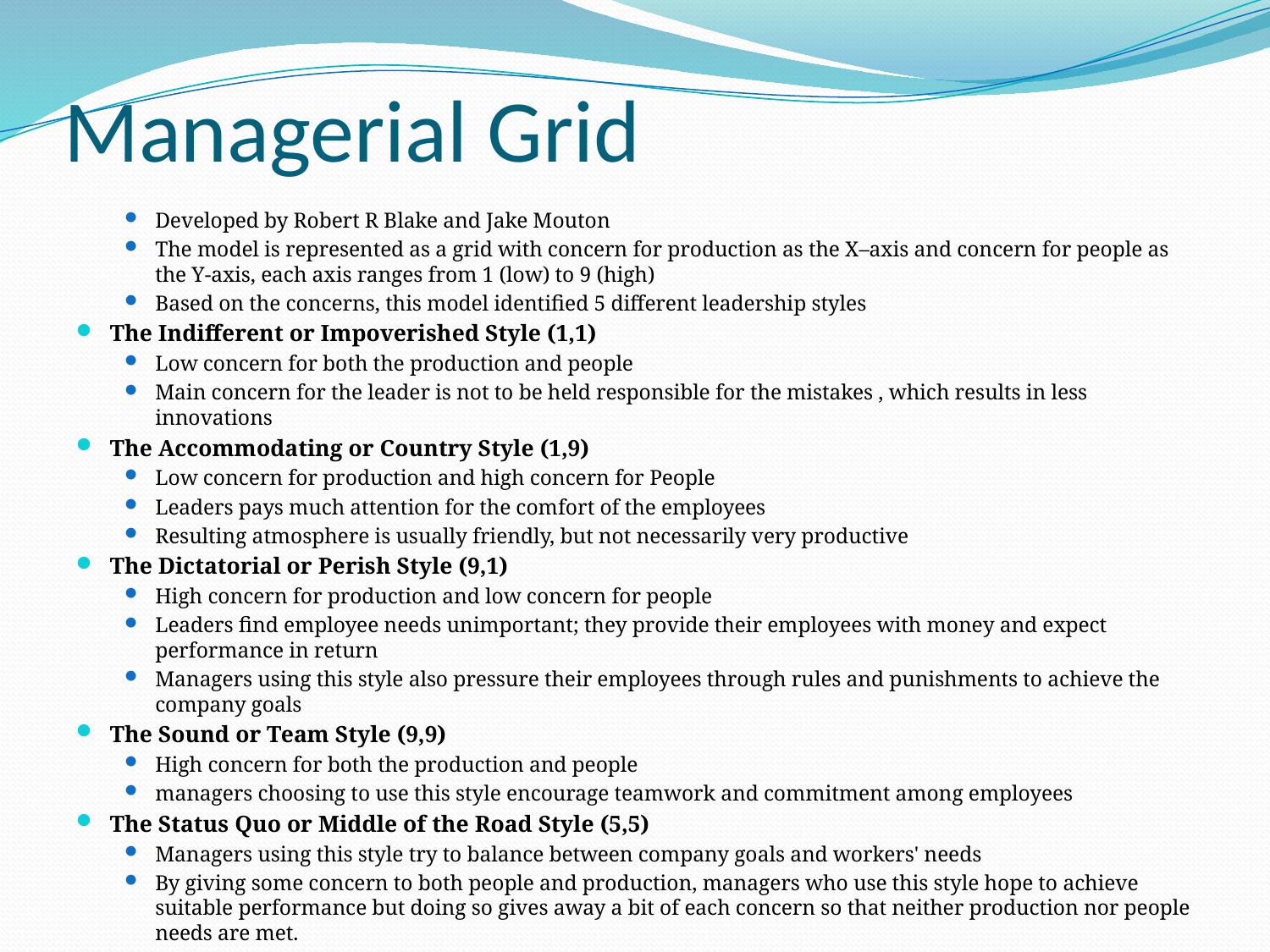

# Managerial Grid
Developed by Robert R Blake and Jake Mouton
The model is represented as a grid with concern for production as the X–axis and concern for people as the Y-axis, each axis ranges from 1 (low) to 9 (high)
Based on the concerns, this model identified 5 different leadership styles
The Indifferent or Impoverished Style (1,1)
Low concern for both the production and people
Main concern for the leader is not to be held responsible for the mistakes , which results in less innovations
The Accommodating or Country Style (1,9)
Low concern for production and high concern for People
Leaders pays much attention for the comfort of the employees
Resulting atmosphere is usually friendly, but not necessarily very productive
The Dictatorial or Perish Style (9,1)
High concern for production and low concern for people
Leaders find employee needs unimportant; they provide their employees with money and expect performance in return
Managers using this style also pressure their employees through rules and punishments to achieve the company goals
The Sound or Team Style (9,9)
High concern for both the production and people
managers choosing to use this style encourage teamwork and commitment among employees
The Status Quo or Middle of the Road Style (5,5)
Managers using this style try to balance between company goals and workers' needs
By giving some concern to both people and production, managers who use this style hope to achieve suitable performance but doing so gives away a bit of each concern so that neither production nor people needs are met.